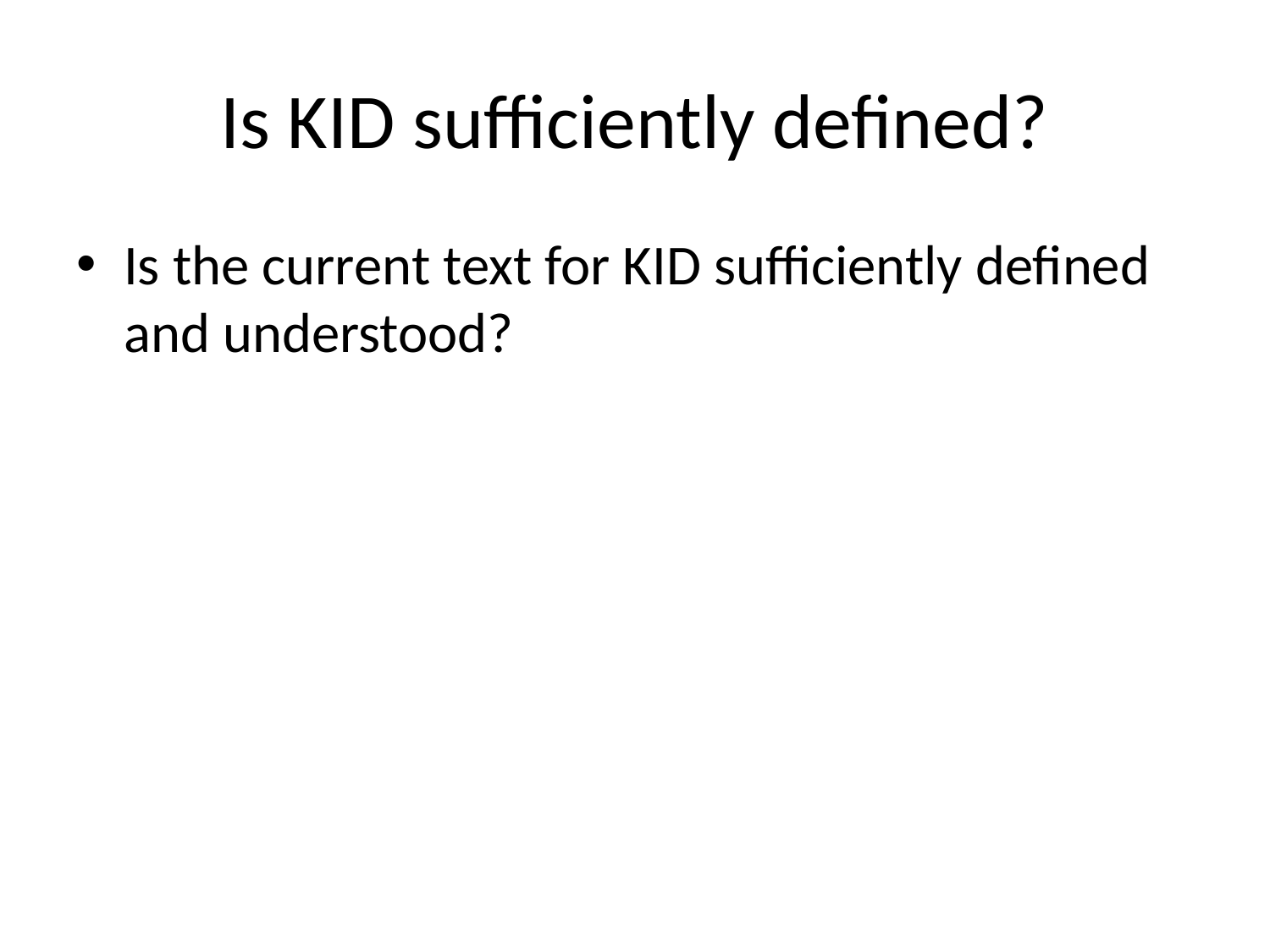

# Is KID sufficiently defined?
Is the current text for KID sufficiently defined and understood?